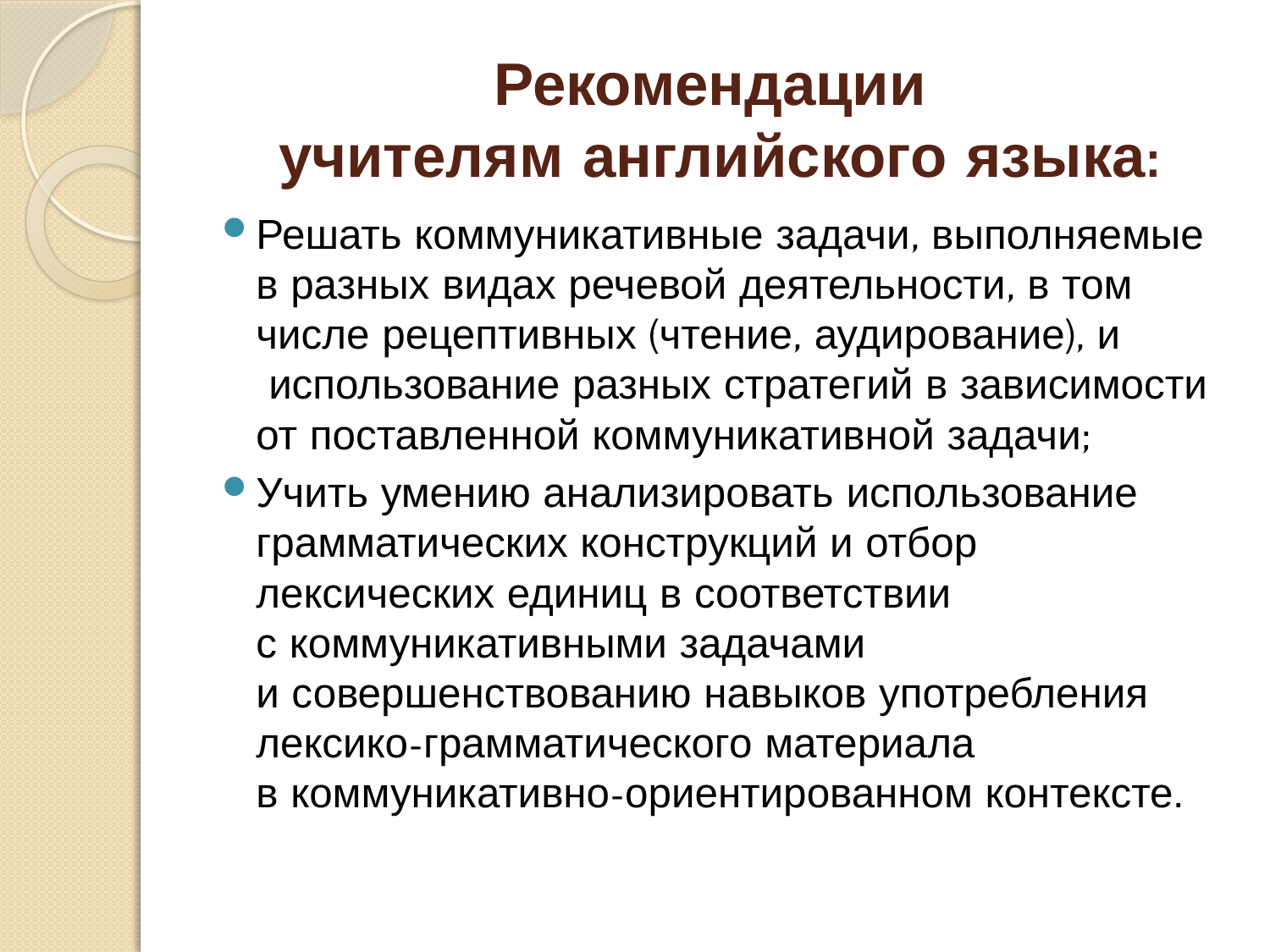

# Рекомендации учителям английского языка:
Решать коммуникативные задачи, выполняемые в разных видах речевой деятельности, в том числе рецептивных (чтение, аудирование), и  использование разных стратегий в зависимости от поставленной коммуникативной задачи;
Учить умению анализировать использование грамматических конструкций и отбор лексических единиц в соответствии с коммуникативными задачами и совершенствованию навыков употребления лексико-грамматического материала в коммуникативно-ориентированном контексте.